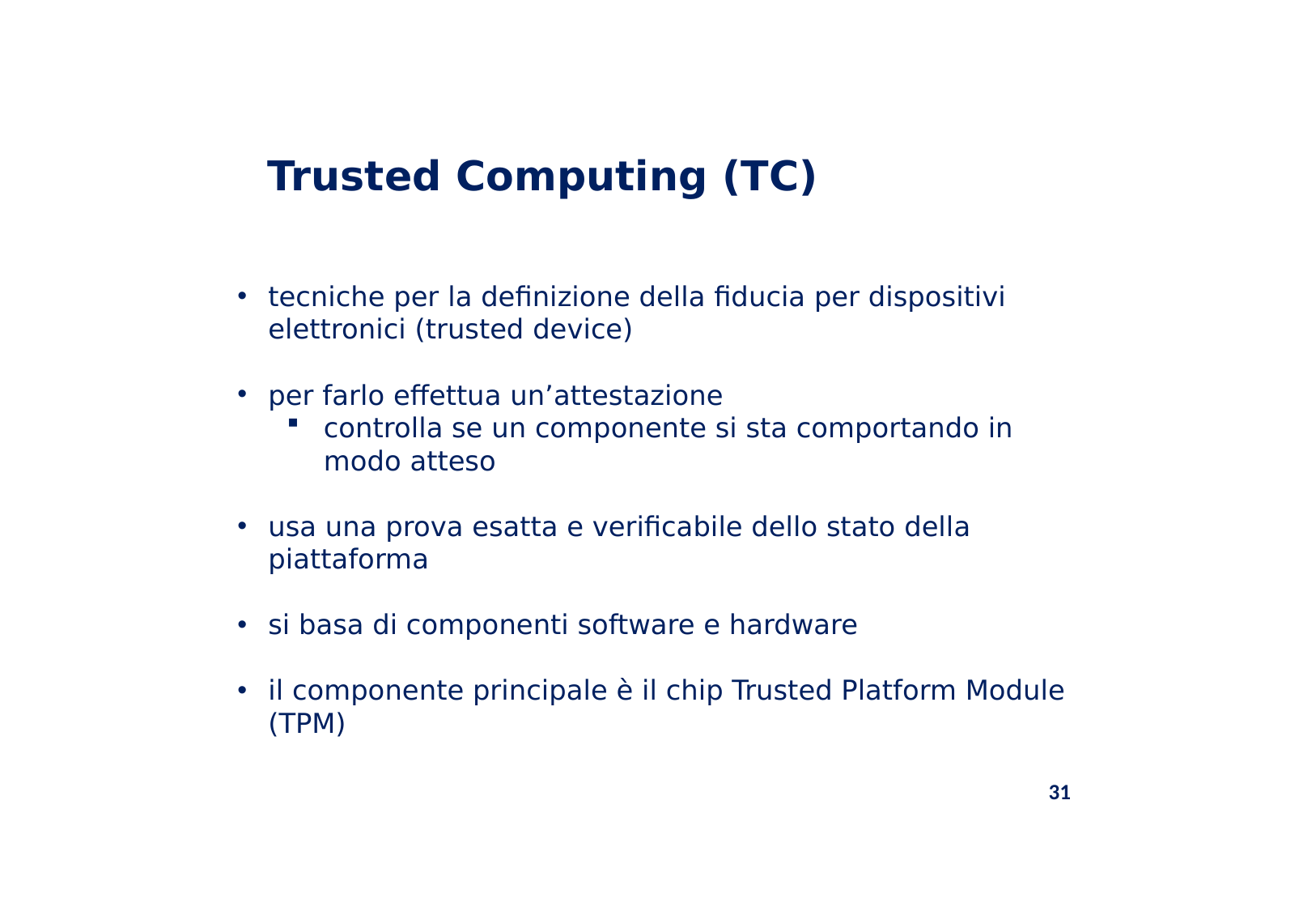

# Trusted Computing (TC)
tecniche per la definizione della fiducia per dispositivi elettronici (trusted device)

per farlo effettua un’attestazione
controlla se un componente si sta comportando in modo atteso

usa una prova esatta e verificabile dello stato della piattaforma

si basa di componenti software e hardware

il componente principale è il chip Trusted Platform Module (TPM)
31